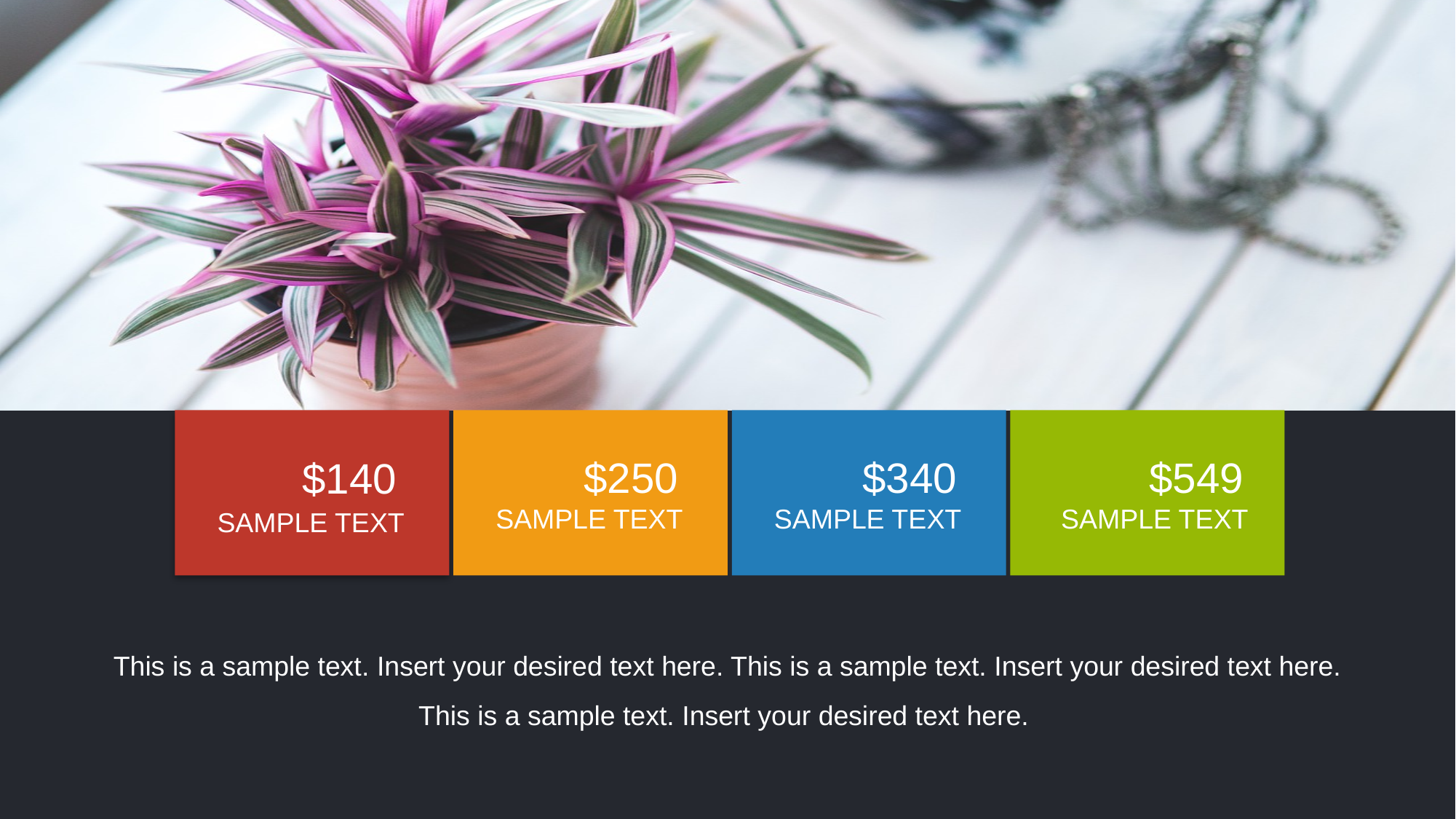

$250
Sample text

$340
Sample text

$549
Sample text
$140
Sample text
This is a sample text. Insert your desired text here. This is a sample text. Insert your desired text here. This is a sample text. Insert your desired text here.